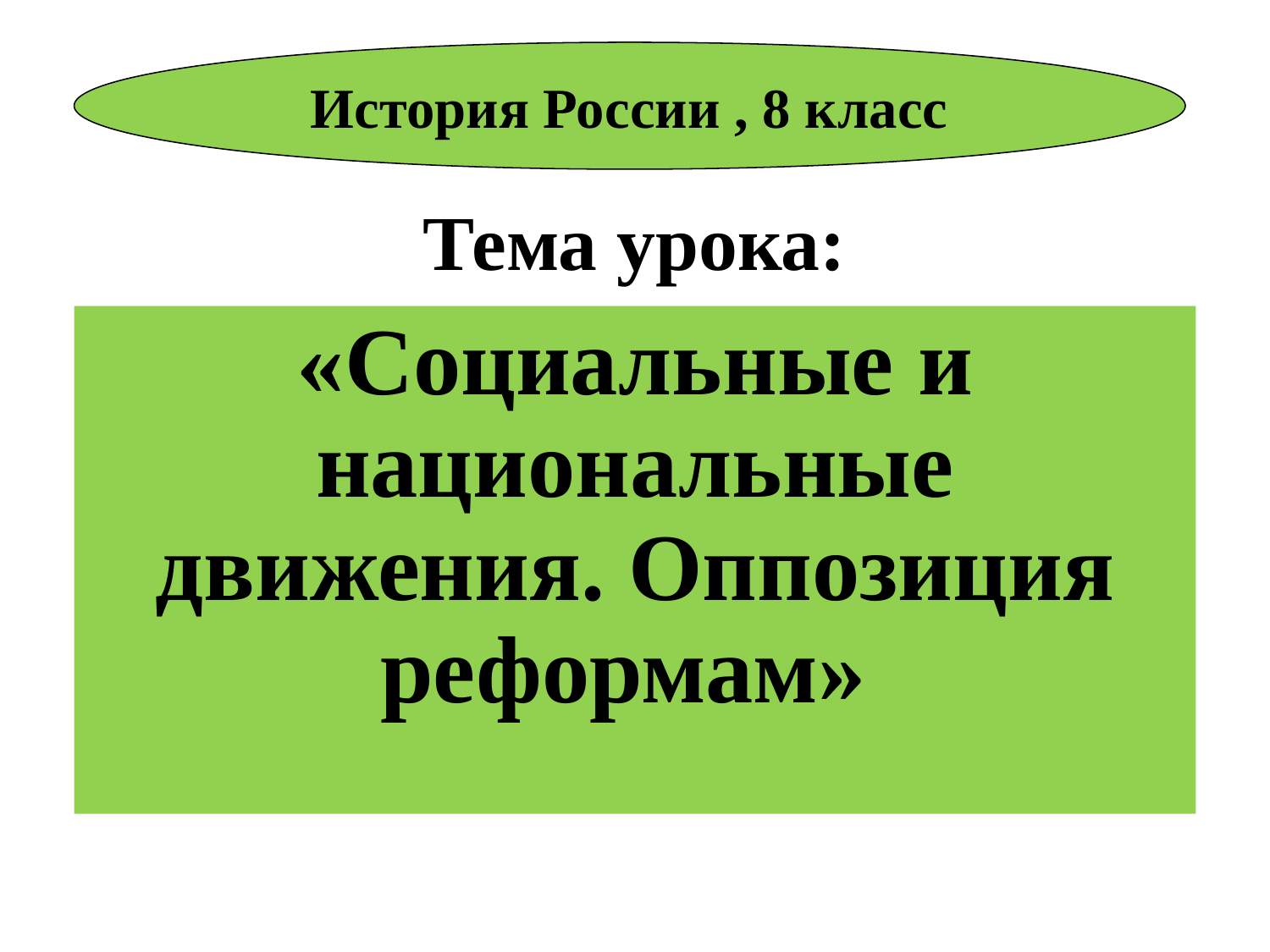

История России , 8 класс
Тема урока:
«Социальные и национальные движения. Оппозиция реформам»